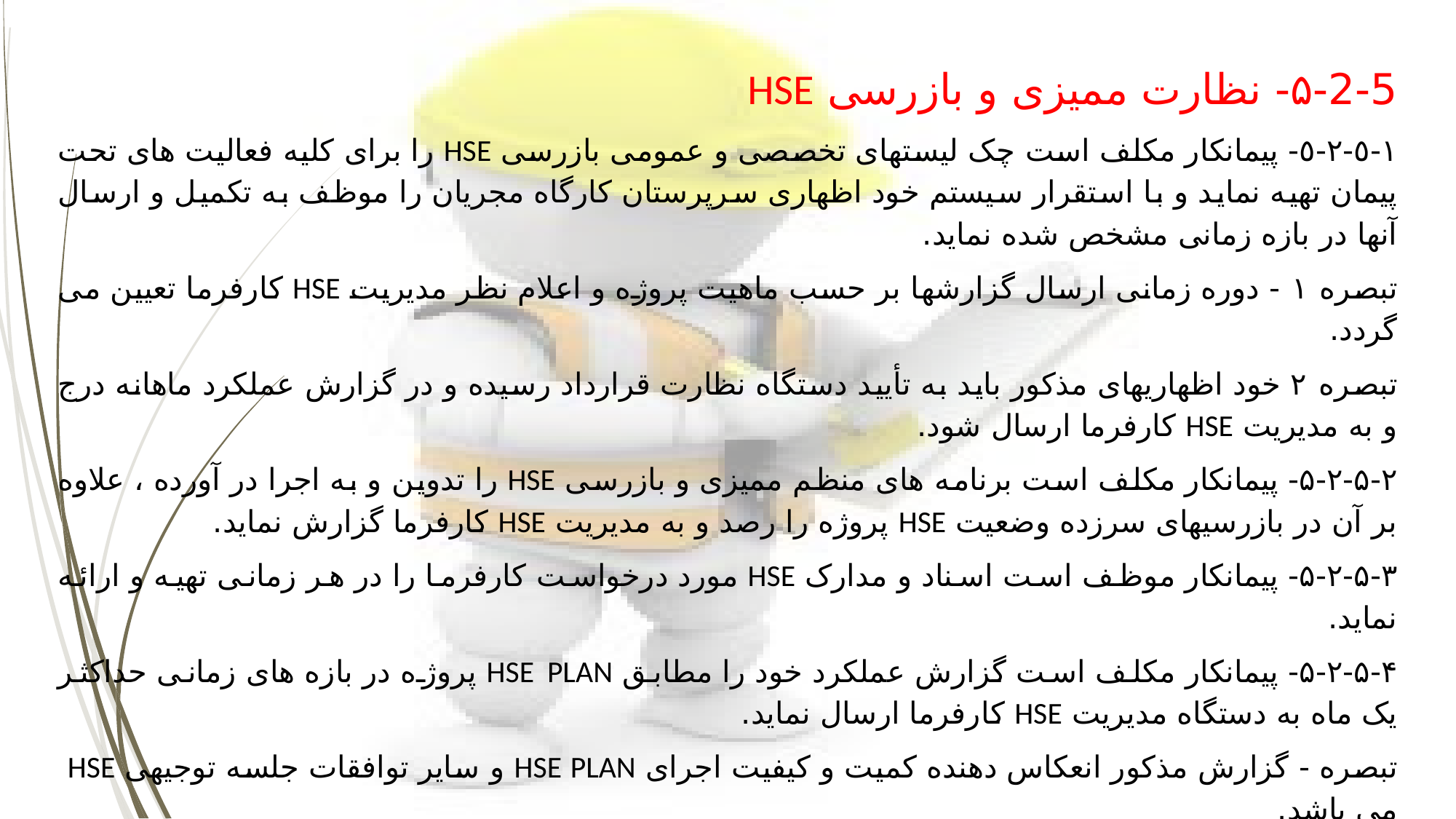

۵-2-5- نظارت ممیزی و بازرسی HSE
١-٥-٢-٥- پیمانکار مکلف است چک لیستهای تخصصی و عمومی بازرسی HSE را برای کلیه فعالیت های تحت پیمان تهیه نماید و با استقرار سیستم خود اظهاری سرپرستان کارگاه مجریان را موظف به تکمیل و ارسال آنها در بازه زمانی مشخص شده نماید.
تبصره ۱ - دوره زمانی ارسال گزارشها بر حسب ماهیت پروژه و اعلام نظر مدیریت HSE کارفرما تعیین می گردد.
تبصره ۲ خود اظهاریهای مذکور باید به تأیید دستگاه نظارت قرارداد رسیده و در گزارش عملکرد ماهانه درج و به مدیریت HSE کارفرما ارسال شود.
۵-۲-۵-۲- پیمانکار مکلف است برنامه های منظم ممیزی و بازرسی HSE را تدوین و به اجرا در آورده ، علاوه بر آن در بازرسیهای سرزده وضعیت HSE پروژه را رصد و به مدیریت HSE کارفرما گزارش نماید.
۵-۲-۵-۳- پیمانکار موظف است اسناد و مدارک HSE مورد درخواست کارفرما را در هر زمانی تهیه و ارائه نماید.
۵-۲-۵-۴- پیمانکار مکلف است گزارش عملکرد خود را مطابق HSE PLAN پروژه در بازه های زمانی حداکثر یک ماه به دستگاه مدیریت HSE کارفرما ارسال نماید.
تبصره - گزارش مذکور انعکاس دهنده کمیت و کیفیت اجرای HSE PLAN و سایر توافقات جلسه توجیهی HSE  می باشد.
۵-۲-۵-۵- پیمانکار ملزم به تبعیت از کلیه الزامات HSE عمومی و تخصصی پیمان میباشد و در صورت عدم رعایت مفاد الزامات مطابق دستورالعملهای مصوب در خصوص رسیدگی به تخلفات پیمانکار رفتار خواهد شد.